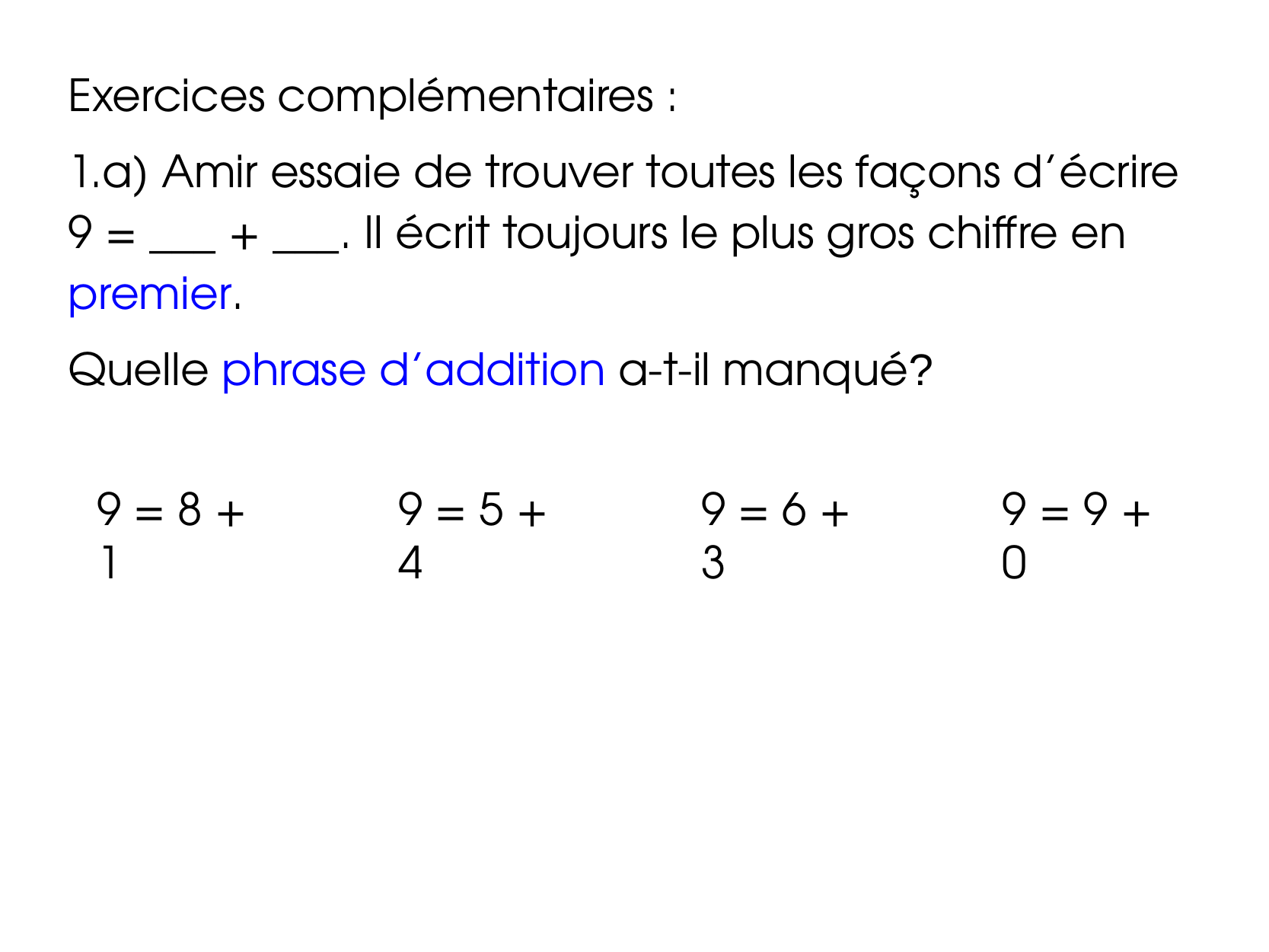

Exercices complémentaires :
1.a) Amir essaie de trouver toutes les façons d’écrire
9 = ___ + ___. Il écrit toujours le plus gros chiffre en premier.
Quelle phrase d’addition a-t-il manqué?
9 = 8 + 1
9 = 5 + 4
9 = 6 + 3
9 = 9 + 0